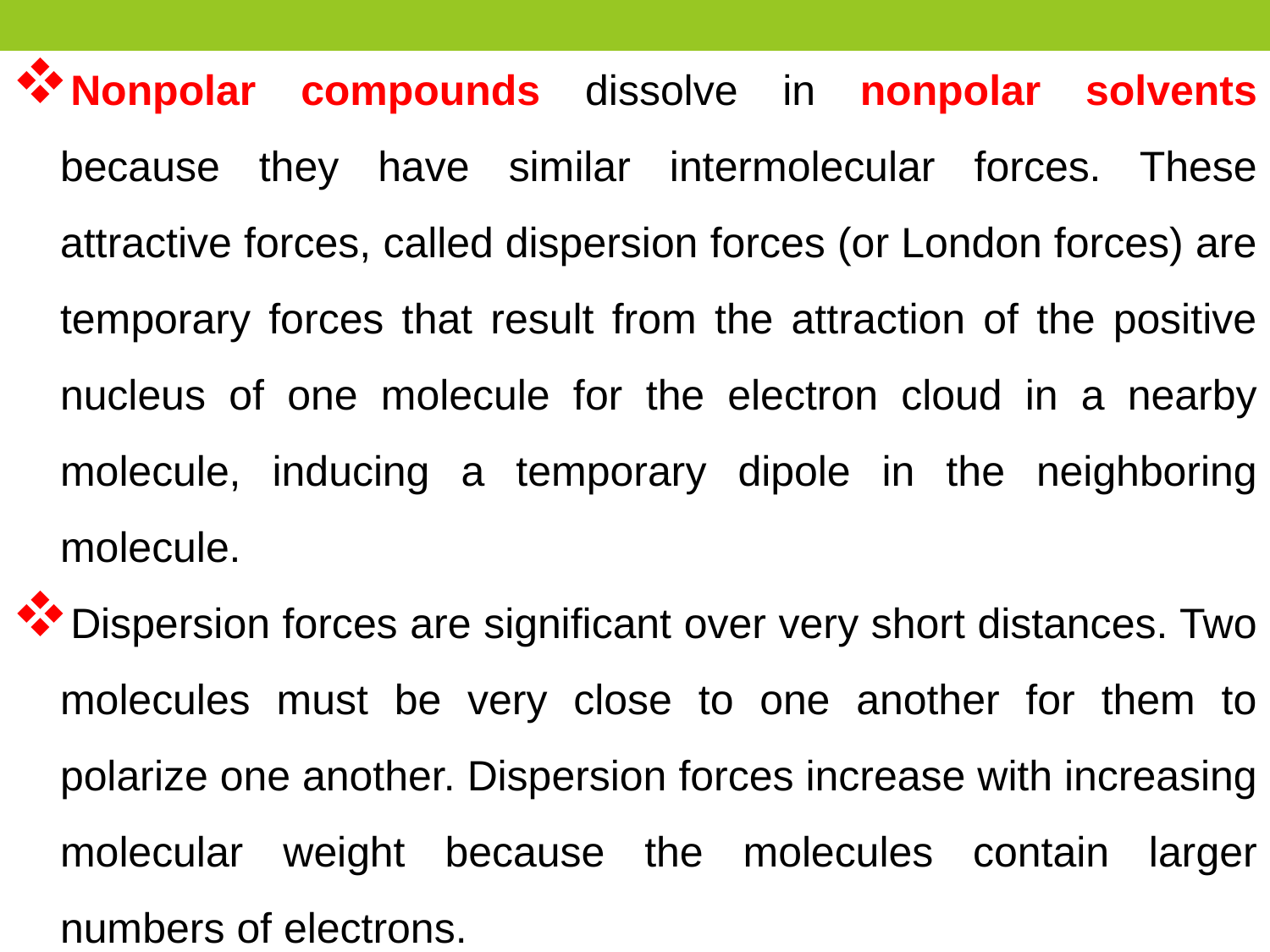

Nonpolar compounds dissolve in nonpolar solvents because they have similar intermolecular forces. These attractive forces, called dispersion forces (or London forces) are temporary forces that result from the attraction of the positive nucleus of one molecule for the electron cloud in a nearby molecule, inducing a temporary dipole in the neighboring molecule.
Dispersion forces are significant over very short distances. Two molecules must be very close to one another for them to polarize one another. Dispersion forces increase with increasing molecular weight because the molecules contain larger numbers of electrons.